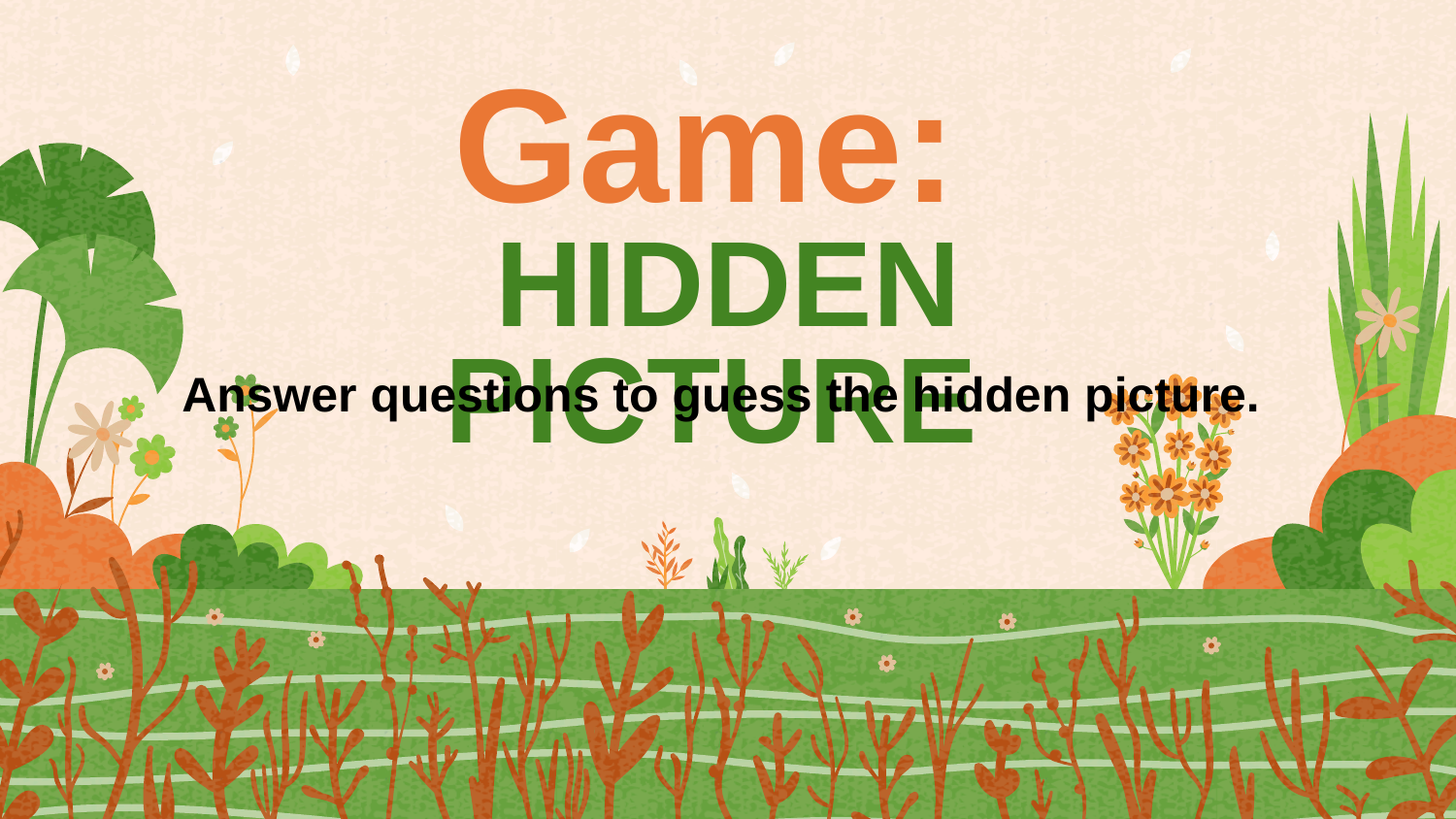

# Game: HIDDEN PICTURE
Answer questions to guess the hidden picture.